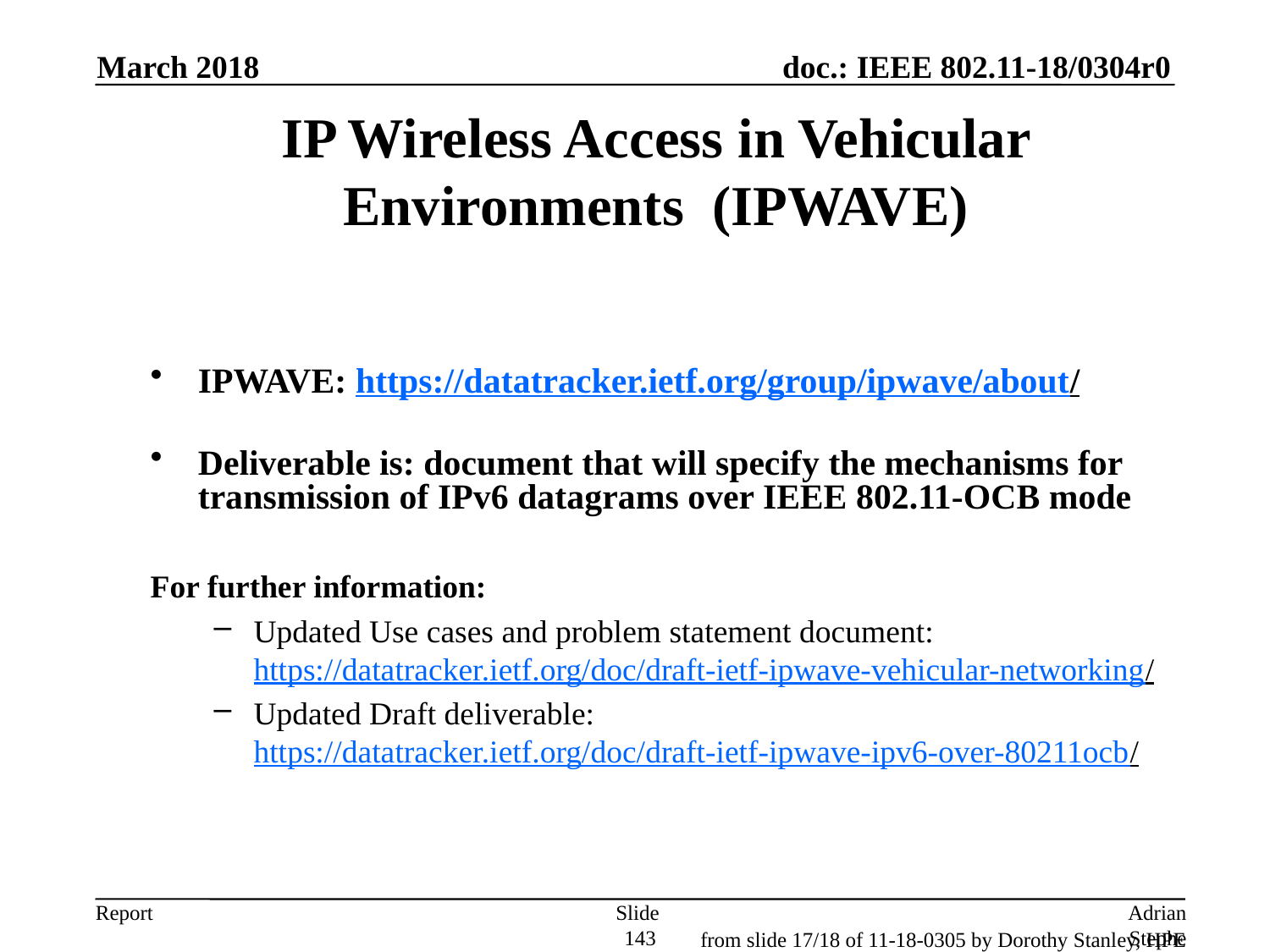

March 2018
# IP Wireless Access in Vehicular Environments  (IPWAVE)

IPWAVE: https://datatracker.ietf.org/group/ipwave/about/

Deliverable is: document that will specify the mechanisms for
transmission of IPv6 datagrams over IEEE 802.11-OCB mode

For further information:
Updated Use cases and problem statement document: https://datatracker.ietf.org/doc/draft-ietf-ipwave-vehicular-networking/
Updated Draft deliverable: https://datatracker.ietf.org/doc/draft-ietf-ipwave-ipv6-over-80211ocb/

Slide 143
Adrian Stephens, Intel Corporation
from slide 17/18 of 11-18-0305 by Dorothy Stanley, HPE